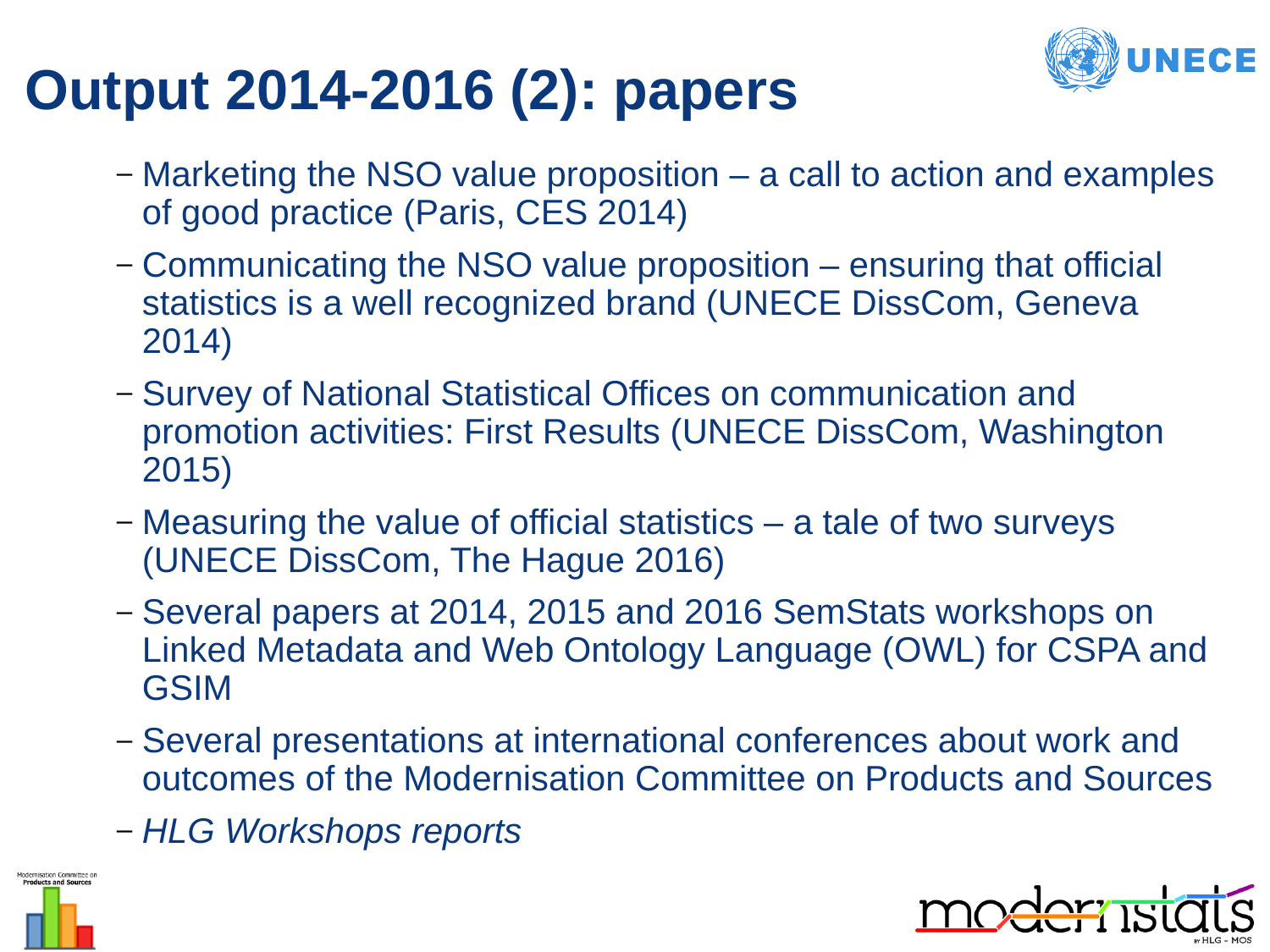

# Output 2014-2016 (2): papers
Marketing the NSO value proposition – a call to action and examples of good practice (Paris, CES 2014)
Communicating the NSO value proposition – ensuring that official statistics is a well recognized brand (UNECE DissCom, Geneva 2014)
Survey of National Statistical Offices on communication and promotion activities: First Results (UNECE DissCom, Washington 2015)
Measuring the value of official statistics – a tale of two surveys (UNECE DissCom, The Hague 2016)
Several papers at 2014, 2015 and 2016 SemStats workshops on Linked Metadata and Web Ontology Language (OWL) for CSPA and GSIM
Several presentations at international conferences about work and outcomes of the Modernisation Committee on Products and Sources
HLG Workshops reports